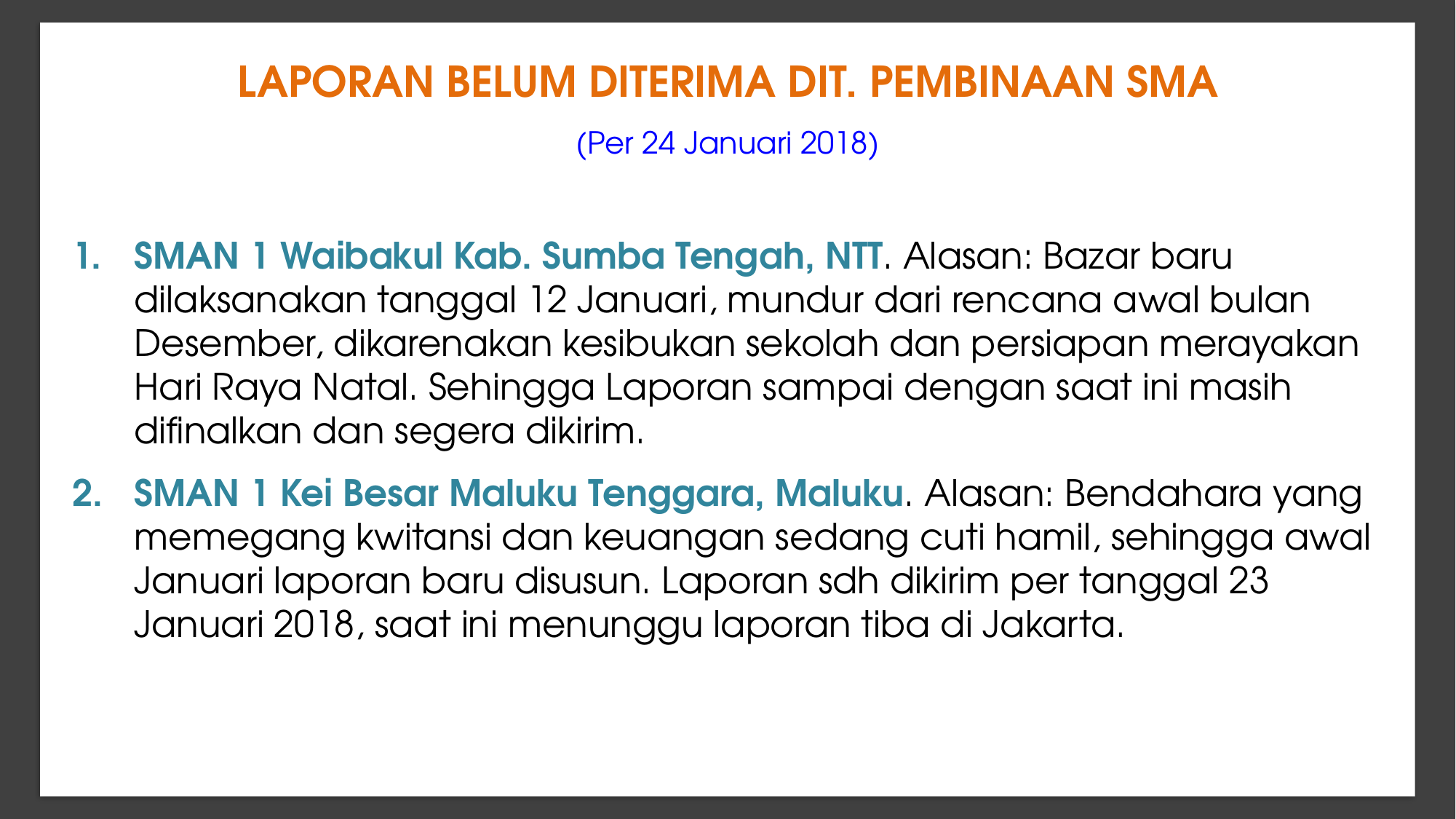

LAPORAN BELUM DITERIMA DIT. PEMBINAAN SMA
(Per 24 Januari 2018)

SMAN 1 Waibakul Kab. Sumba Tengah, NTT. Alasan: Bazar baru dilaksanakan tanggal 12 Januari, mundur dari rencana awal bulan Desember, dikarenakan kesibukan sekolah dan persiapan merayakan Hari Raya Natal. Sehingga Laporan sampai dengan saat ini masih difinalkan dan segera dikirim.
SMAN 1 Kei Besar Maluku Tenggara, Maluku. Alasan: Bendahara yang memegang kwitansi dan keuangan sedang cuti hamil, sehingga awal Januari laporan baru disusun. Laporan sdh dikirim per tanggal 23 Januari 2018, saat ini menunggu laporan tiba di Jakarta.